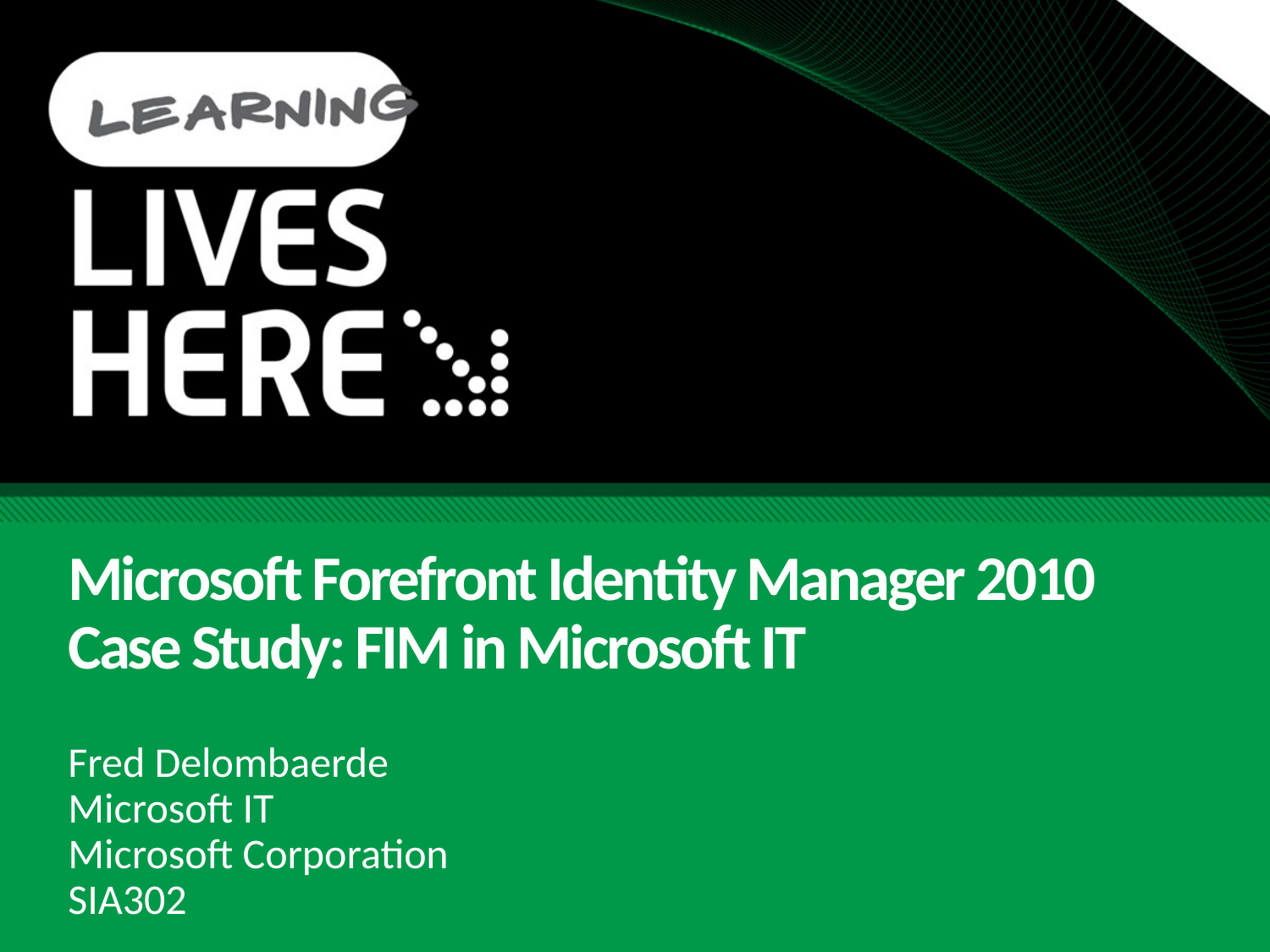

# Microsoft Forefront Identity Manager 2010 Case Study: FIM in Microsoft IT
Fred Delombaerde
Microsoft IT
Microsoft Corporation
SIA302